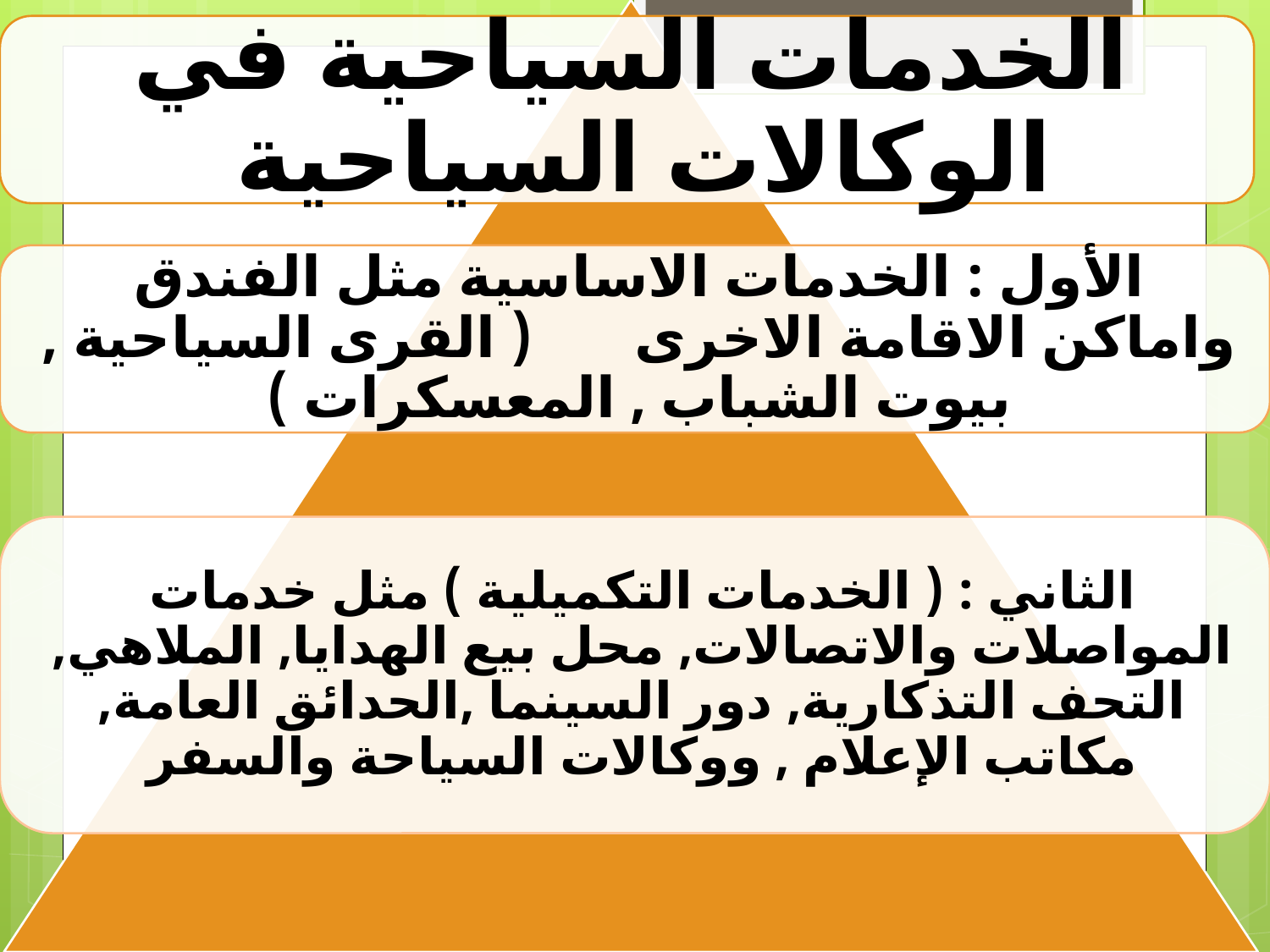

الخدمات السياحية في الوكالات السياحية
الأول : الخدمات الاساسية مثل الفندق واماكن الاقامة الاخرى       ( القرى السياحية , بيوت الشباب , المعسكرات )
الثاني : ( الخدمات التكميلية ) مثل خدمات المواصلات والاتصالات, محل بيع الهدايا, الملاهي, التحف التذكارية, دور السينما ,الحدائق العامة, مكاتب الإعلام , ووكالات السياحة والسفر